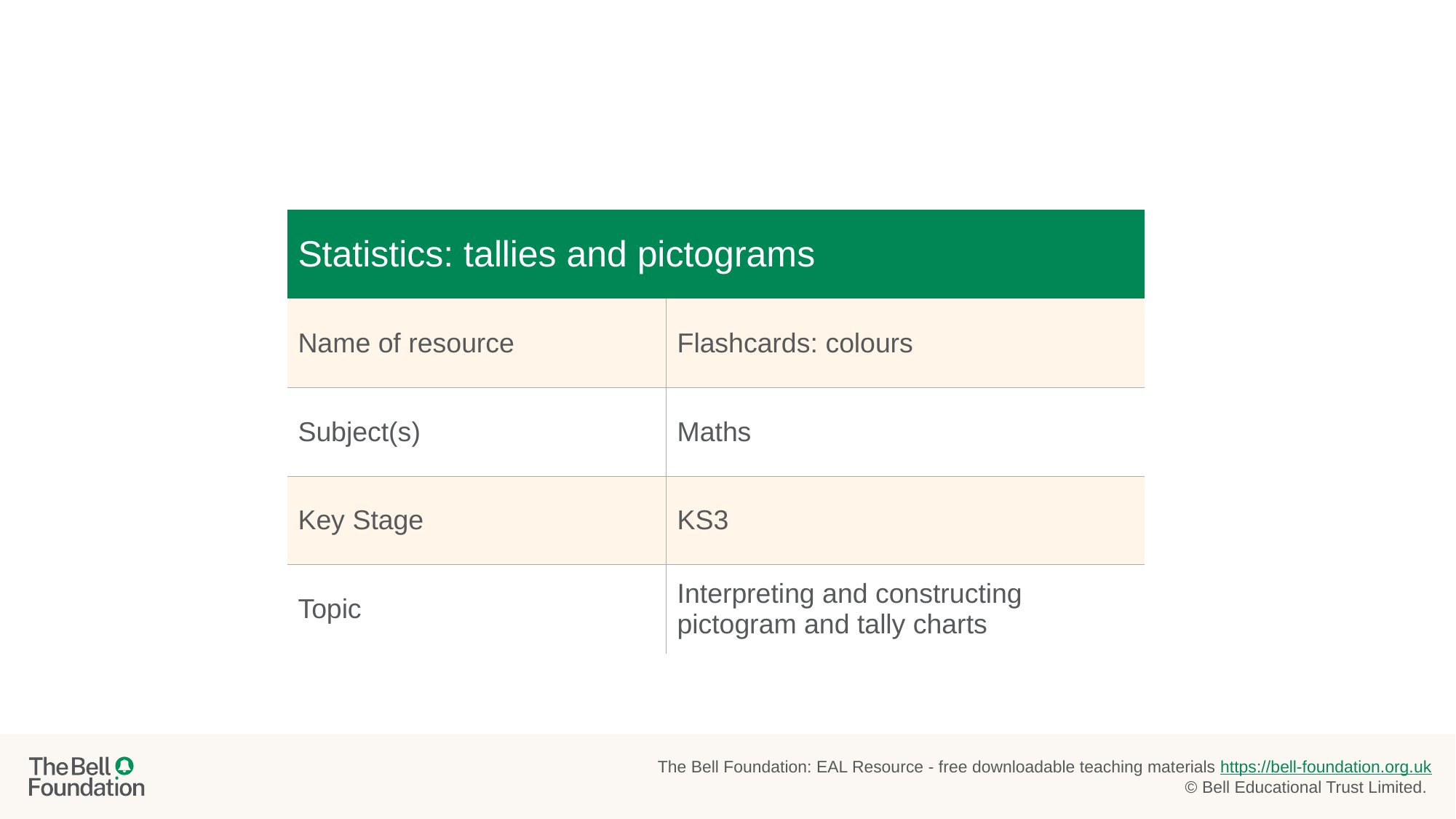

#
| Statistics: tallies and pictograms |  |
| --- | --- |
| Name of resource | Flashcards: colours |
| Subject(s) | Maths |
| Key Stage | KS3 |
| Topic | Interpreting and constructing pictogram and tally charts |